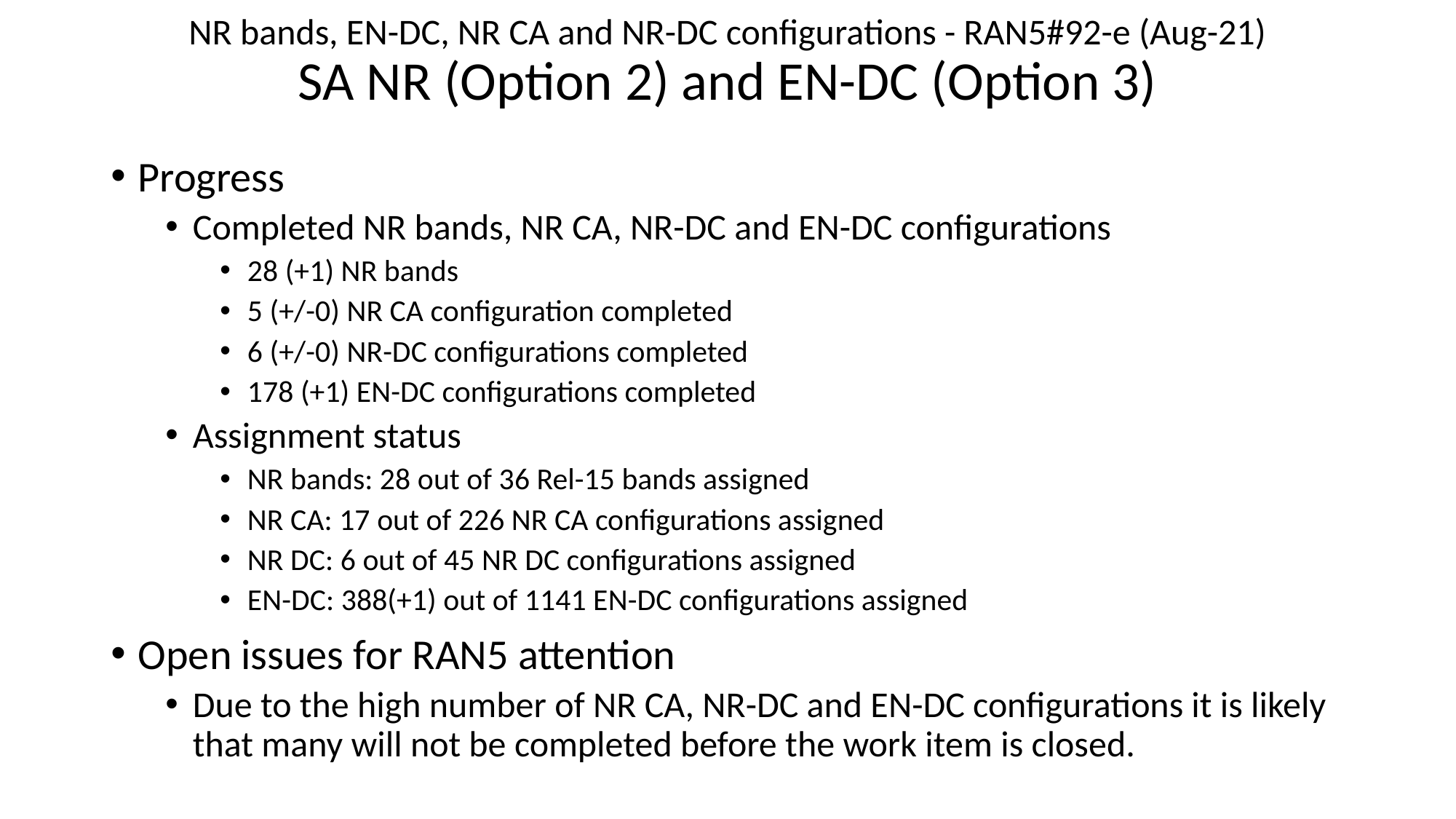

# NR bands, EN-DC, NR CA and NR-DC configurations - RAN5#92-e (Aug-21) SA NR (Option 2) and EN-DC (Option 3)
Progress
Completed NR bands, NR CA, NR-DC and EN-DC configurations
28 (+1) NR bands
5 (+/-0) NR CA configuration completed
6 (+/-0) NR-DC configurations completed
178 (+1) EN-DC configurations completed
Assignment status
NR bands: 28 out of 36 Rel-15 bands assigned
NR CA: 17 out of 226 NR CA configurations assigned
NR DC: 6 out of 45 NR DC configurations assigned
EN-DC: 388(+1) out of 1141 EN-DC configurations assigned
Open issues for RAN5 attention
Due to the high number of NR CA, NR-DC and EN-DC configurations it is likely that many will not be completed before the work item is closed.